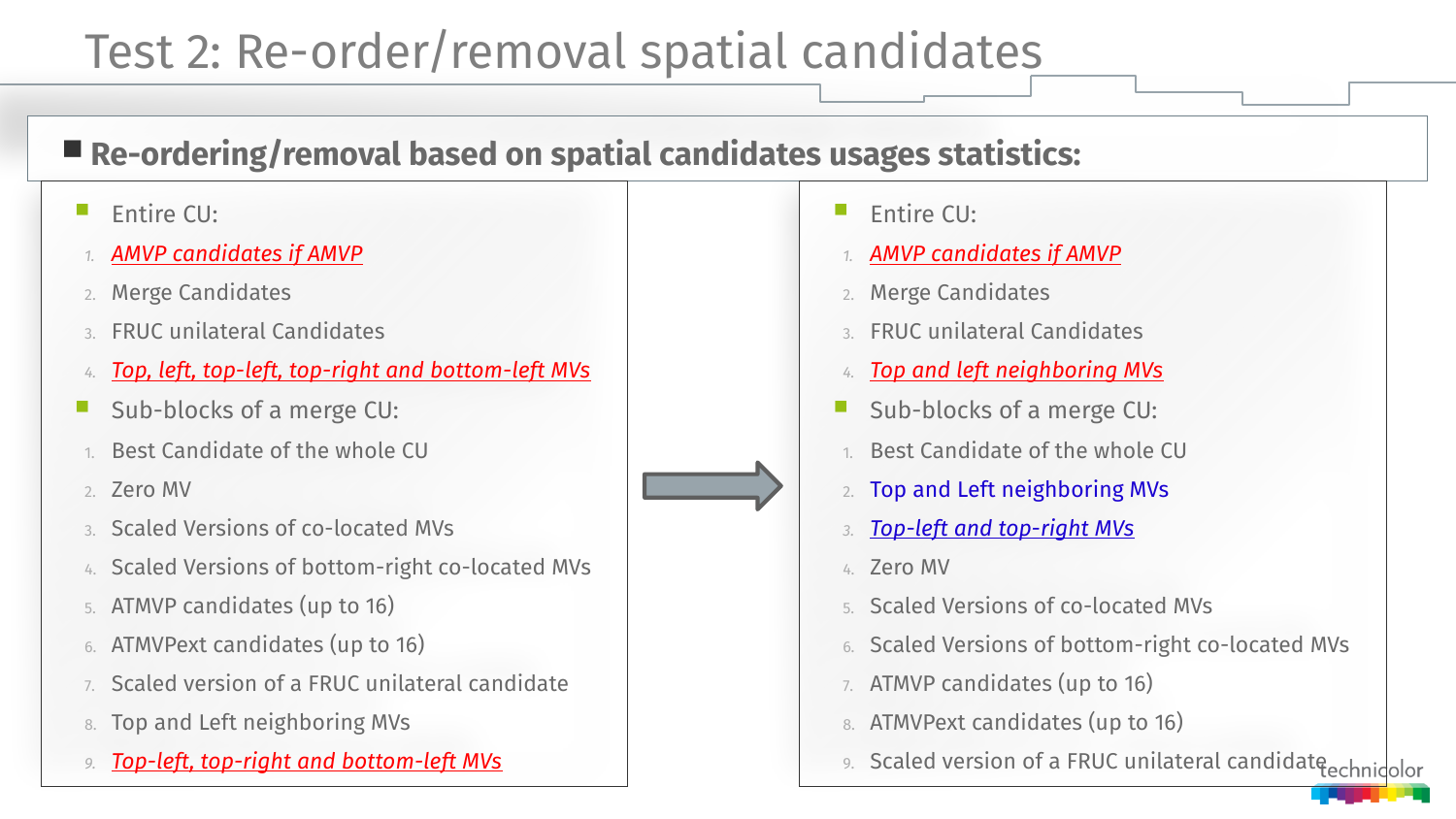

Test 2: Re-order/removal spatial candidates
Re-ordering/removal based on spatial candidates usages statistics:
Entire CU:
AMVP candidates if AMVP
Merge Candidates
FRUC unilateral Candidates
Top, left, top-left, top-right and bottom-left MVs
Sub-blocks of a merge CU:
Best Candidate of the whole CU
Zero MV
Scaled Versions of co-located MVs
Scaled Versions of bottom-right co-located MVs
ATMVP candidates (up to 16)
ATMVPext candidates (up to 16)
Scaled version of a FRUC unilateral candidate
Top and Left neighboring MVs
Top-left, top-right and bottom-left MVs
Entire CU:
AMVP candidates if AMVP
Merge Candidates
FRUC unilateral Candidates
Top and left neighboring MVs
Sub-blocks of a merge CU:
Best Candidate of the whole CU
Top and Left neighboring MVs
Top-left and top-right MVs
Zero MV
Scaled Versions of co-located MVs
Scaled Versions of bottom-right co-located MVs
ATMVP candidates (up to 16)
ATMVPext candidates (up to 16)
Scaled version of a FRUC unilateral candidate